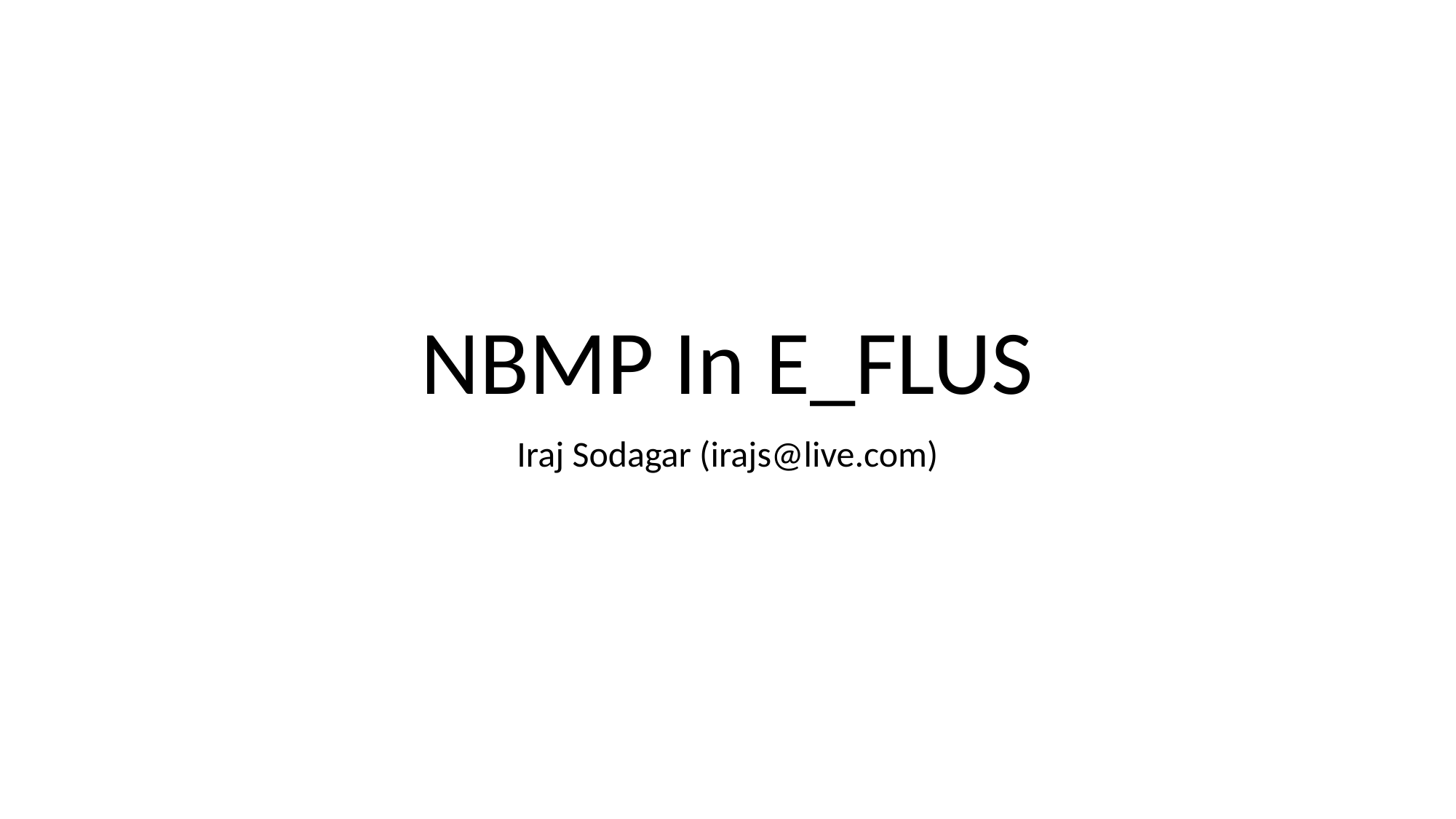

# NBMP In E_FLUS
Iraj Sodagar (irajs@live.com)